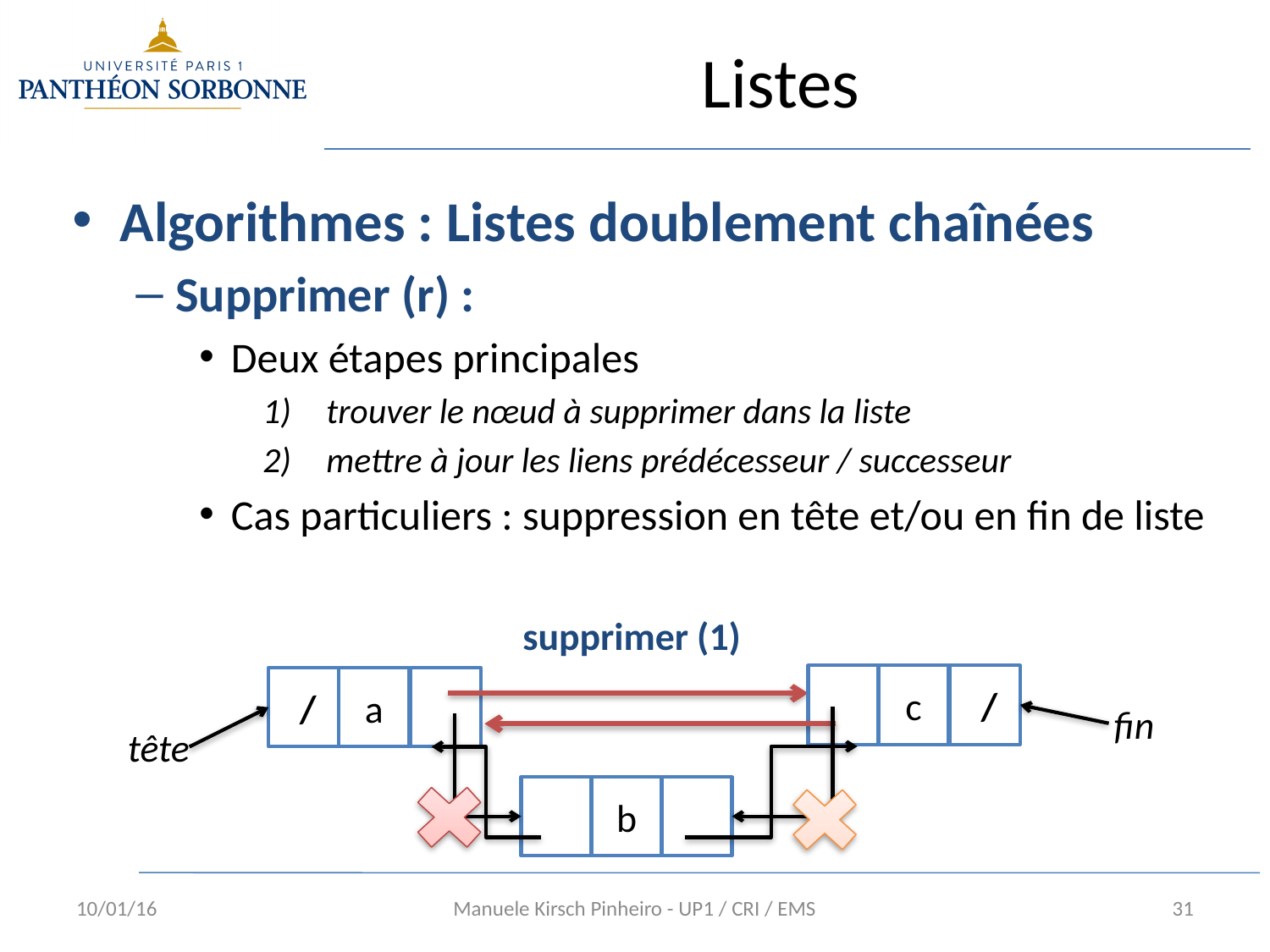

# Listes
Algorithmes : Listes doublement chaînées
Supprimer (r) :
Deux étapes principales
trouver le nœud à supprimer dans la liste
mettre à jour les liens prédécesseur / successeur
Cas particuliers : suppression en tête et/ou en fin de liste

supprimer (1)

c
 /
 /
a

fin
tête

b

10/01/16
Manuele Kirsch Pinheiro - UP1 / CRI / EMS
31